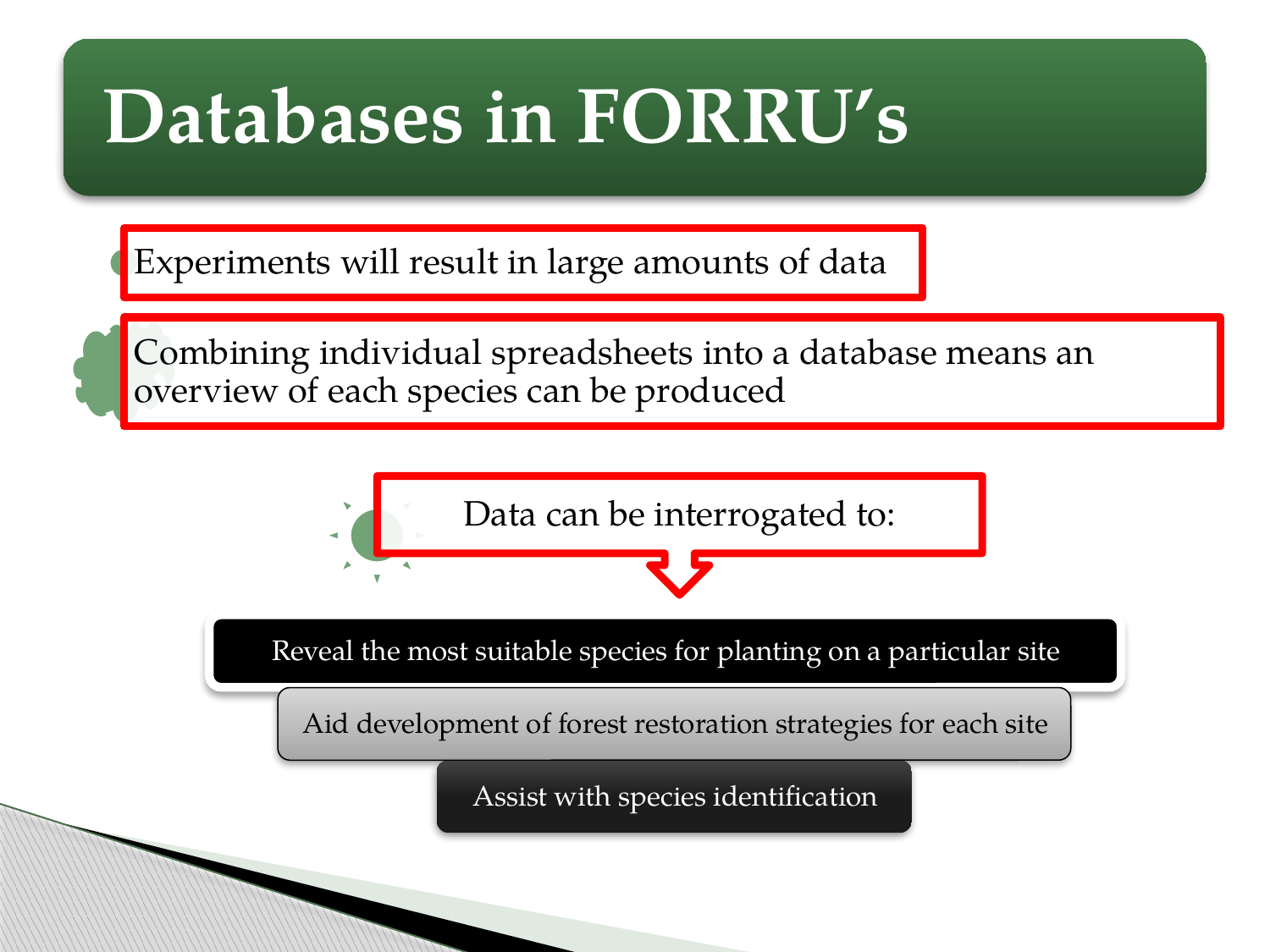

Databases in FORRU’s
Experiments will result in large amounts of data
Combining individual spreadsheets into a database means an overview of each species can be produced
Data can be interrogated to:
Reveal the most suitable species for planting on a particular site
Aid development of forest restoration strategies for each site
Assist with species identification